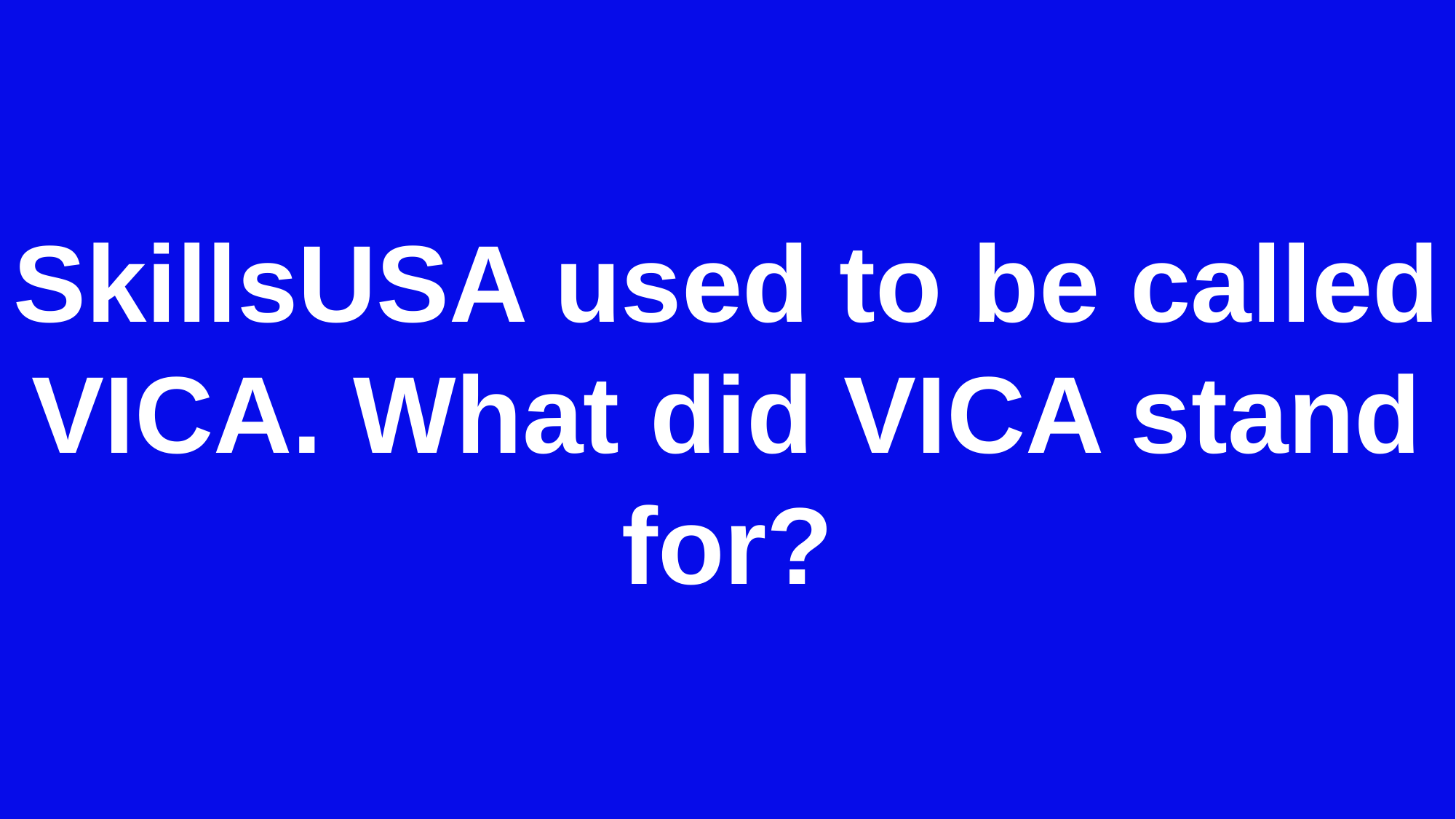

SkillsUSA used to be called VICA. What did VICA stand for?